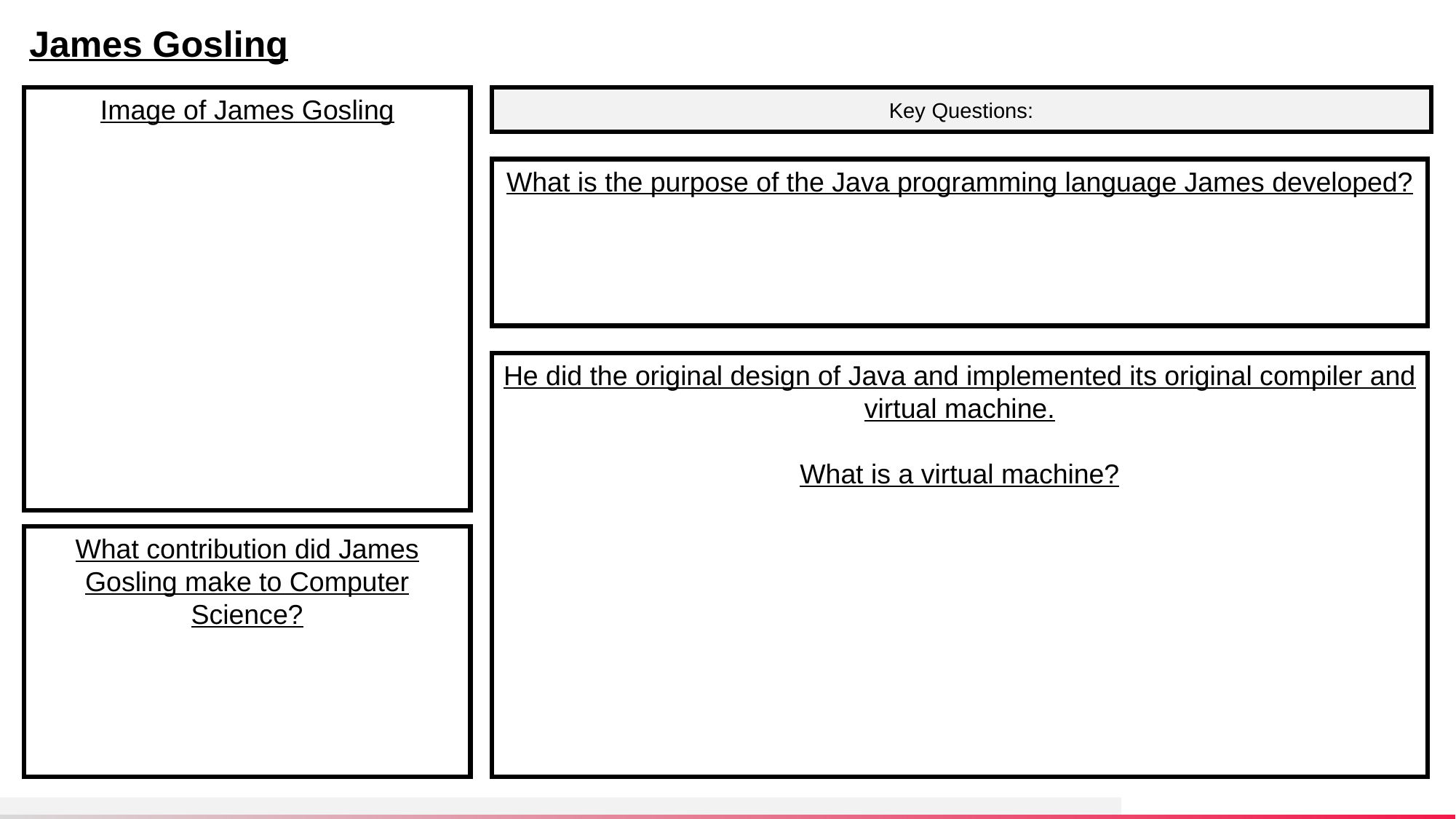

James Gosling
Image of James Gosling
Key Questions:
What is the purpose of the Java programming language James developed?

He did the original design of Java and implemented its original compiler and virtual machine.

What is a virtual machine?

What contribution did James Gosling make to Computer Science?